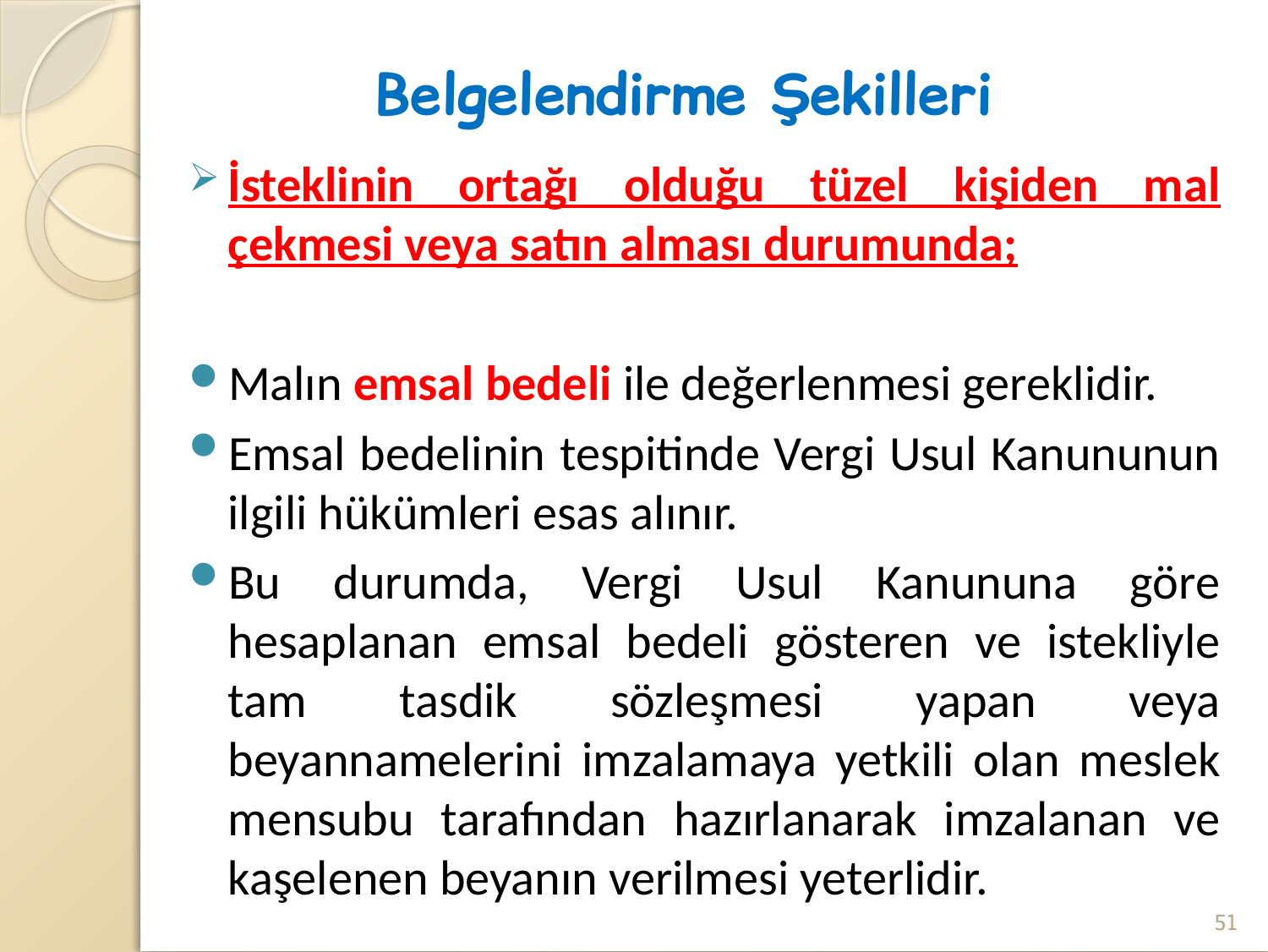

# Belgelendirme Şekilleri
İsteklinin ortağı olduğu tüzel kişiden mal çekmesi veya satın alması durumunda;

Malın emsal bedeli ile değerlenmesi gereklidir.
Emsal bedelinin tespitinde Vergi Usul Kanununun ilgili hükümleri esas alınır.
Bu durumda, Vergi Usul Kanununa göre hesaplanan emsal bedeli gösteren ve istekliyle tam tasdik sözleşmesi yapan veya beyannamelerini imzalamaya yetkili olan meslek mensubu tarafından hazırlanarak imzalanan ve kaşelenen beyanın verilmesi yeterlidir.
51